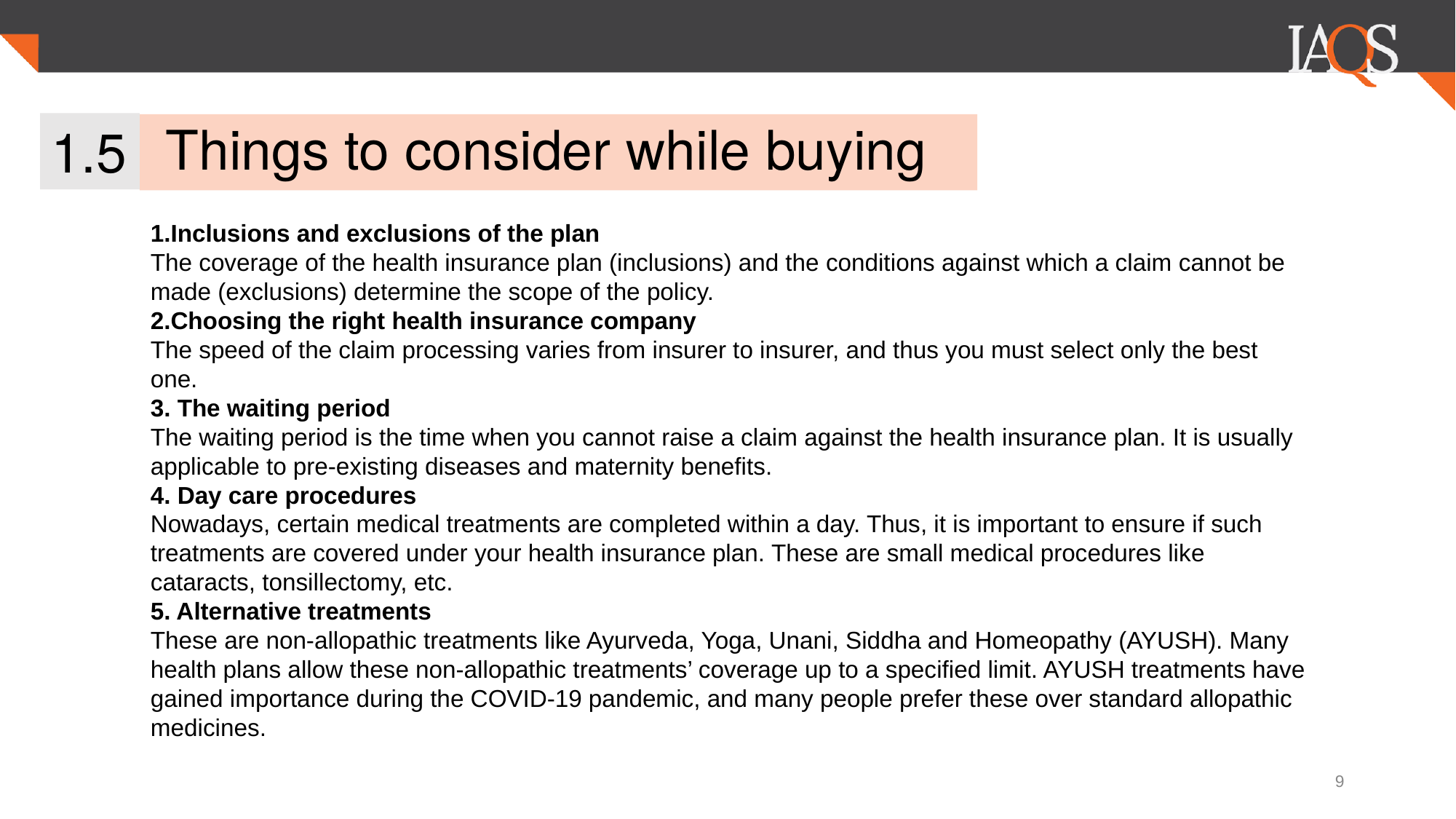

1.5
# Things to consider while buying
1.Inclusions and exclusions of the plan
The coverage of the health insurance plan (inclusions) and the conditions against which a claim cannot be made (exclusions) determine the scope of the policy.
2.Choosing the right health insurance company
The speed of the claim processing varies from insurer to insurer, and thus you must select only the best one.
3. The waiting period
The waiting period is the time when you cannot raise a claim against the health insurance plan. It is usually applicable to pre-existing diseases and maternity benefits.
4. Day care procedures
Nowadays, certain medical treatments are completed within a day. Thus, it is important to ensure if such treatments are covered under your health insurance plan. These are small medical procedures like cataracts, tonsillectomy, etc.
5. Alternative treatments 
These are non-allopathic treatments like Ayurveda, Yoga, Unani, Siddha and Homeopathy (AYUSH). Many health plans allow these non-allopathic treatments’ coverage up to a specified limit. AYUSH treatments have gained importance during the COVID-19 pandemic, and many people prefer these over standard allopathic medicines.

9